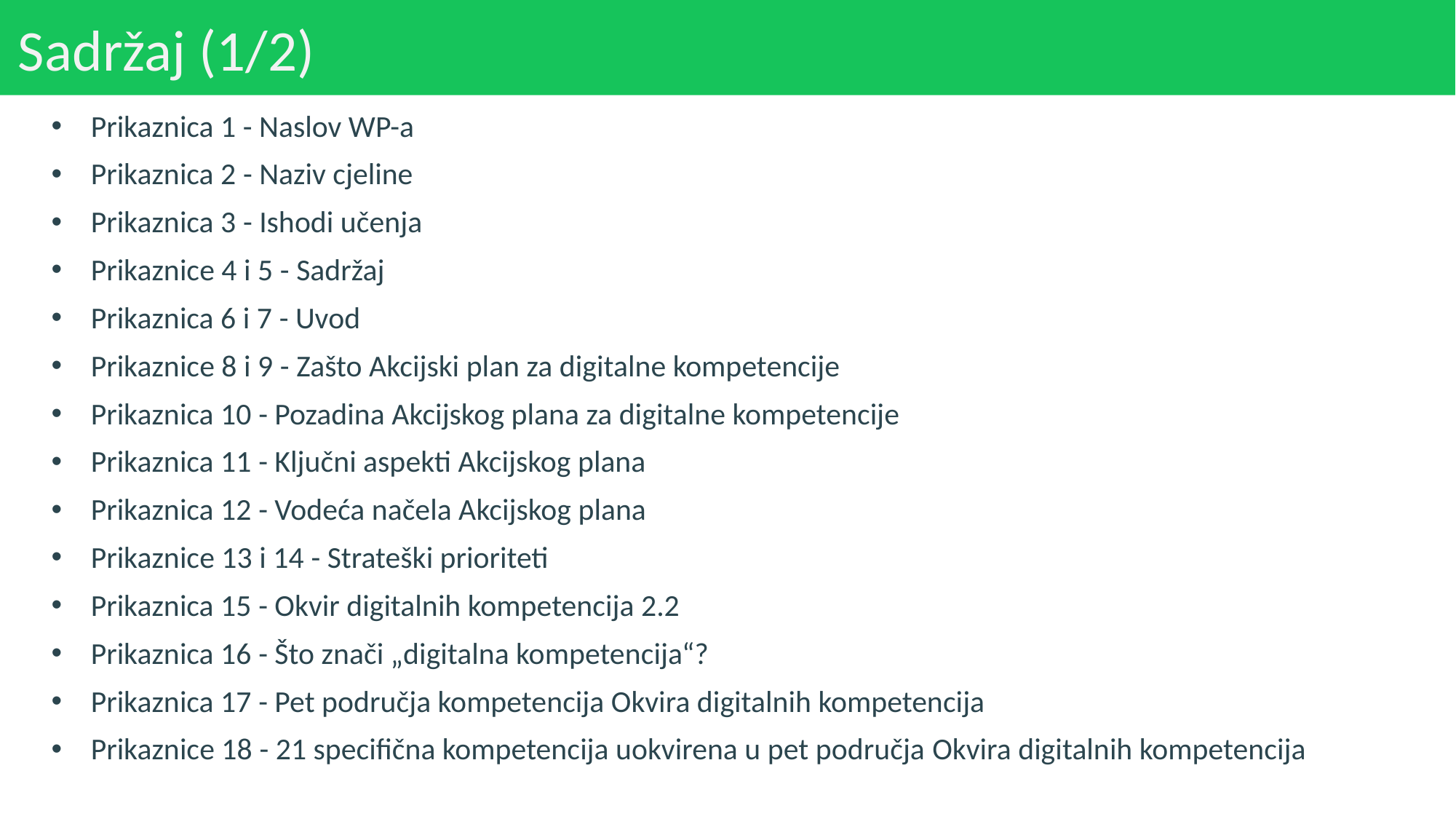

Sadržaj (1/2)
Prikaznica 1 - Naslov WP-a
Prikaznica 2 - Naziv cjeline
Prikaznica 3 - Ishodi učenja
Prikaznice 4 i 5 - Sadržaj
Prikaznica 6 i 7 - Uvod
Prikaznice 8 i 9 - Zašto Akcijski plan za digitalne kompetencije
Prikaznica 10 - Pozadina Akcijskog plana za digitalne kompetencije
Prikaznica 11 - Ključni aspekti Akcijskog plana
Prikaznica 12 - Vodeća načela Akcijskog plana
Prikaznice 13 i 14 - Strateški prioriteti
Prikaznica 15 - Okvir digitalnih kompetencija 2.2
Prikaznica 16 - Što znači „digitalna kompetencija“?
Prikaznica 17 - Pet područja kompetencija Okvira digitalnih kompetencija
Prikaznice 18 - 21 specifična kompetencija uokvirena u pet područja Okvira digitalnih kompetencija